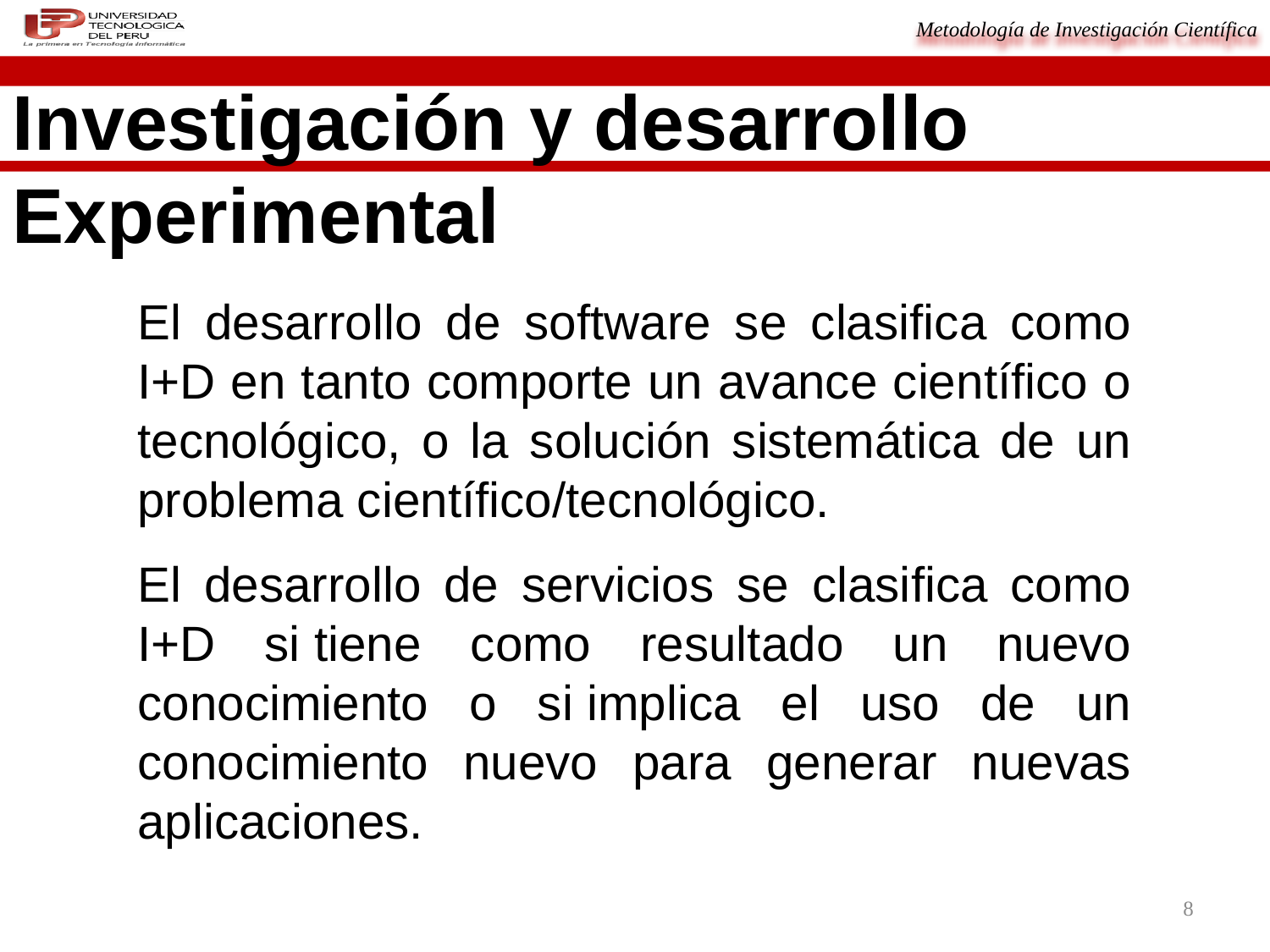

Investigación y desarrollo Experimental
El desarrollo de software se clasifica como I+D en tanto comporte un avance científico o tecnológico, o la solución sistemática de un problema científico/tecnológico.
El desarrollo de servicios se clasifica como I+D si tiene como resultado un nuevo conocimiento o si implica el uso de un conocimiento nuevo para generar nuevas aplicaciones.
8